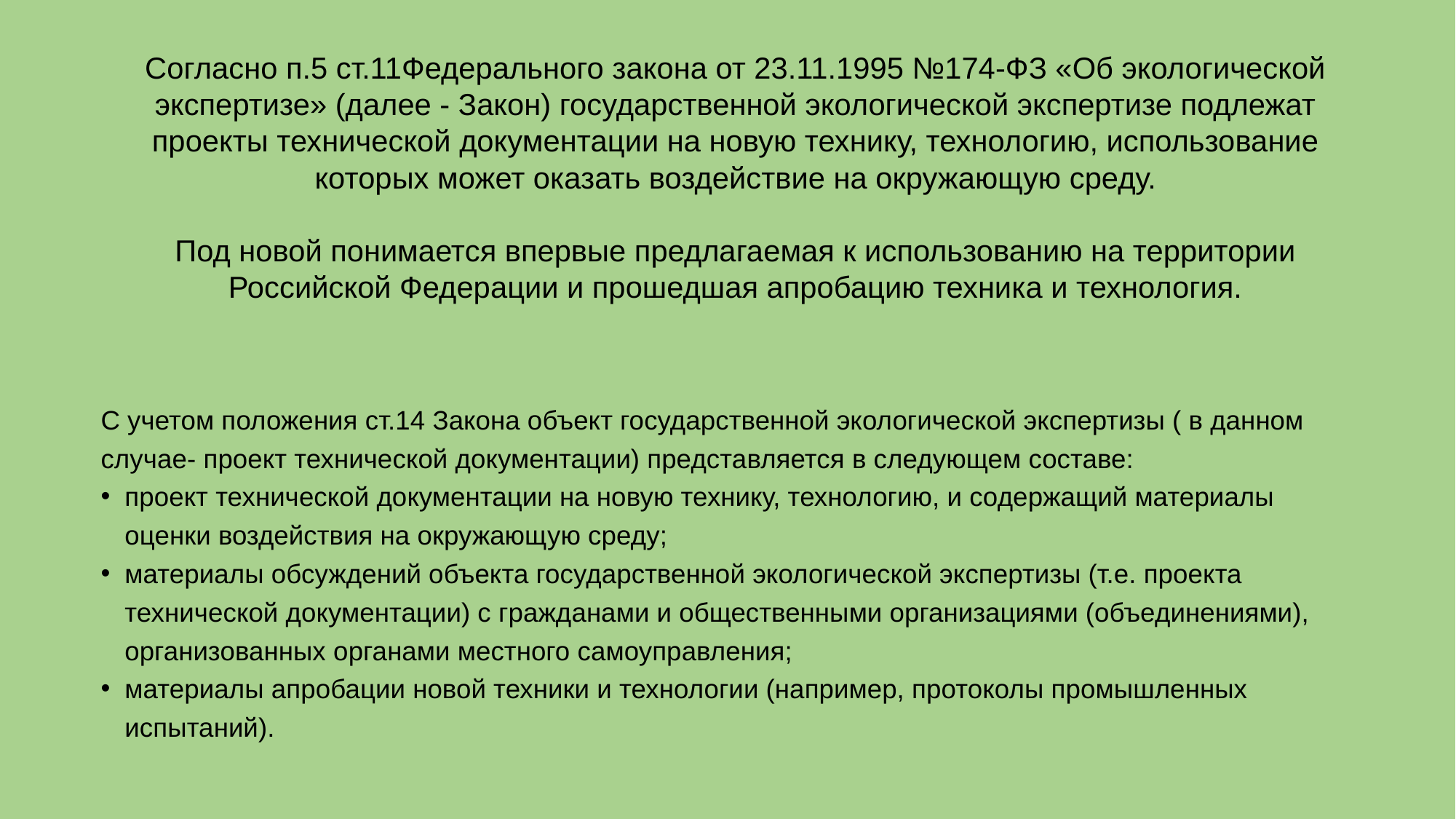

# Согласно п.5 ст.11Федерального закона от 23.11.1995 №174-ФЗ «Об экологической экспертизе» (далее - Закон) государственной экологической экспертизе подлежат проекты технической документации на новую технику, технологию, использование которых может оказать воздействие на окружающую среду. Под новой понимается впервые предлагаемая к использованию на территории  Российской Федерации и прошедшая апробацию техника и технология.
С учетом положения ст.14 Закона объект государственной экологической экспертизы ( в данном случае- проект технической документации) представляется в следующем составе:
проект технической документации на новую технику, технологию, и содержащий материалы оценки воздействия на окружающую среду;
материалы обсуждений объекта государственной экологической экспертизы (т.е. проекта технической документации) с гражданами и общественными организациями (объединениями), организованных органами местного самоуправления;
материалы апробации новой техники и технологии (например, протоколы промышленных испытаний).